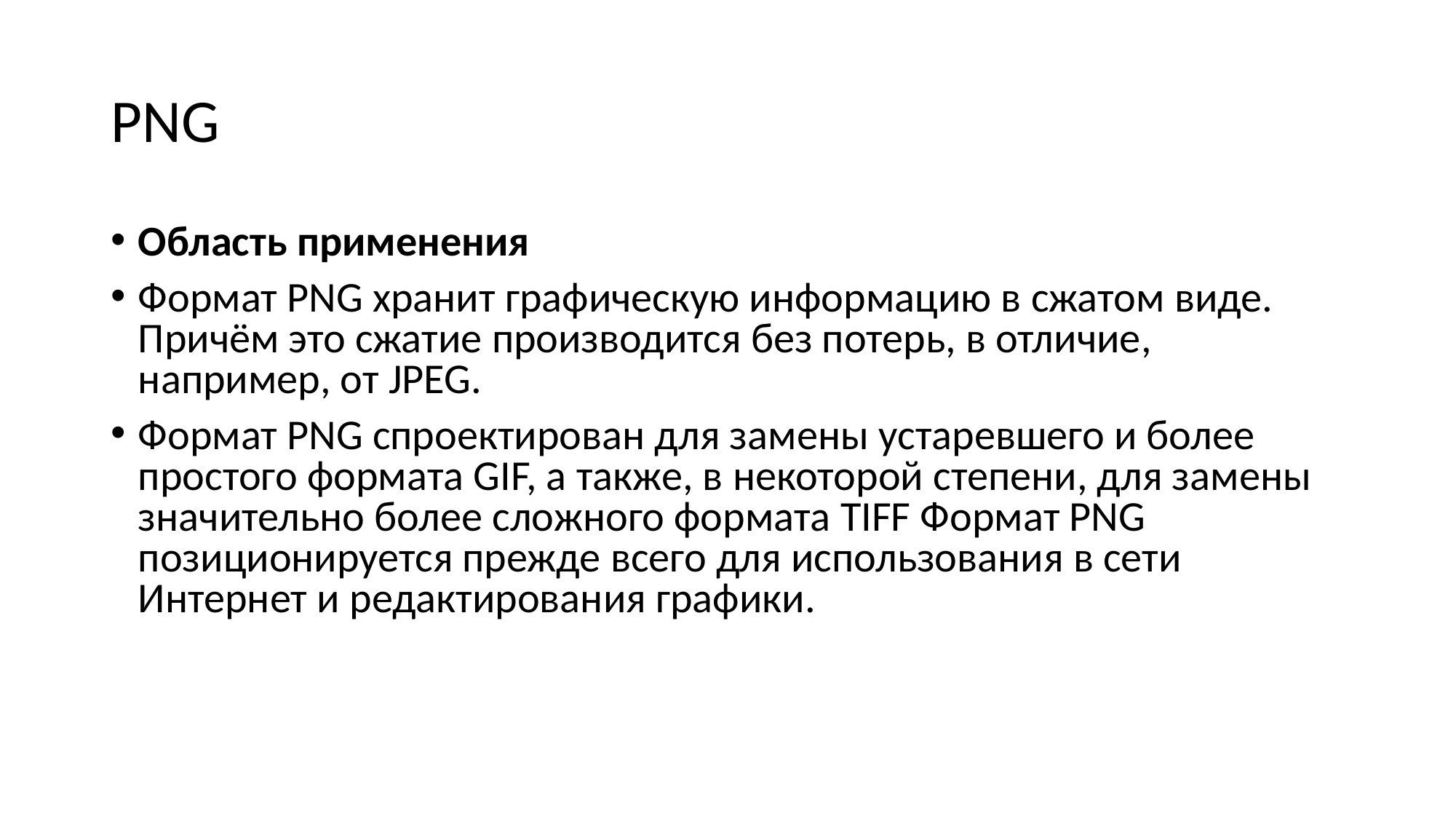

# PNG
Область применения
Формат PNG хранит графическую информацию в сжатом виде. Причём это сжатие производится без потерь, в отличие, например, от JPEG.
Формат PNG спроектирован для замены устаревшего и более простого формата GIF, а также, в некоторой степени, для замены значительно более сложного формата TIFF Формат PNG позиционируется прежде всего для использования в сети Интернет и редактирования графики.